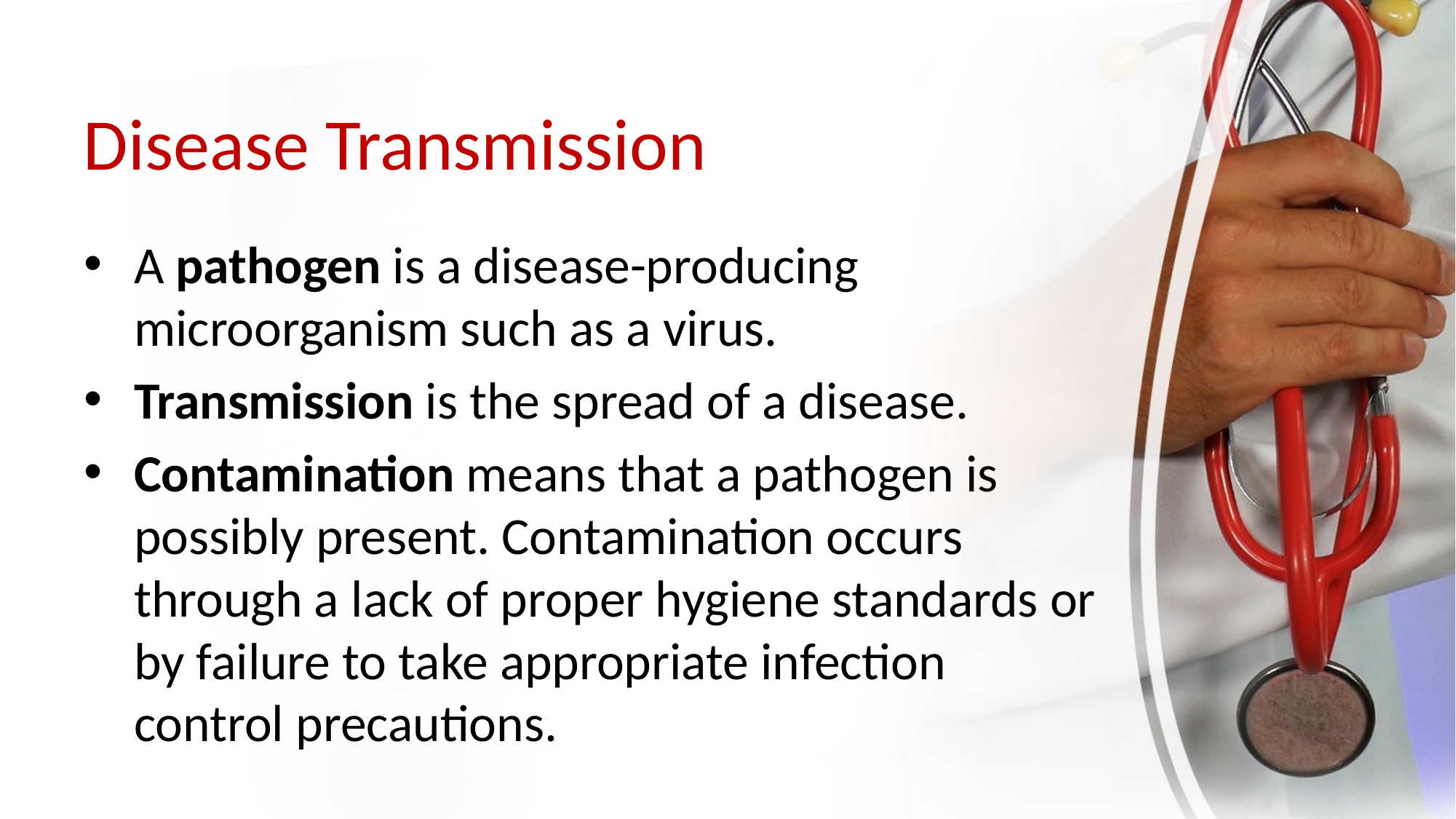

# Disease Transmission
A pathogen is a disease-producing microorganism such as a virus.
Transmission is the spread of a disease.
Contamination means that a pathogen is possibly present. Contamination occurs through a lack of proper hygiene standards or by failure to take appropriate infection control precautions.